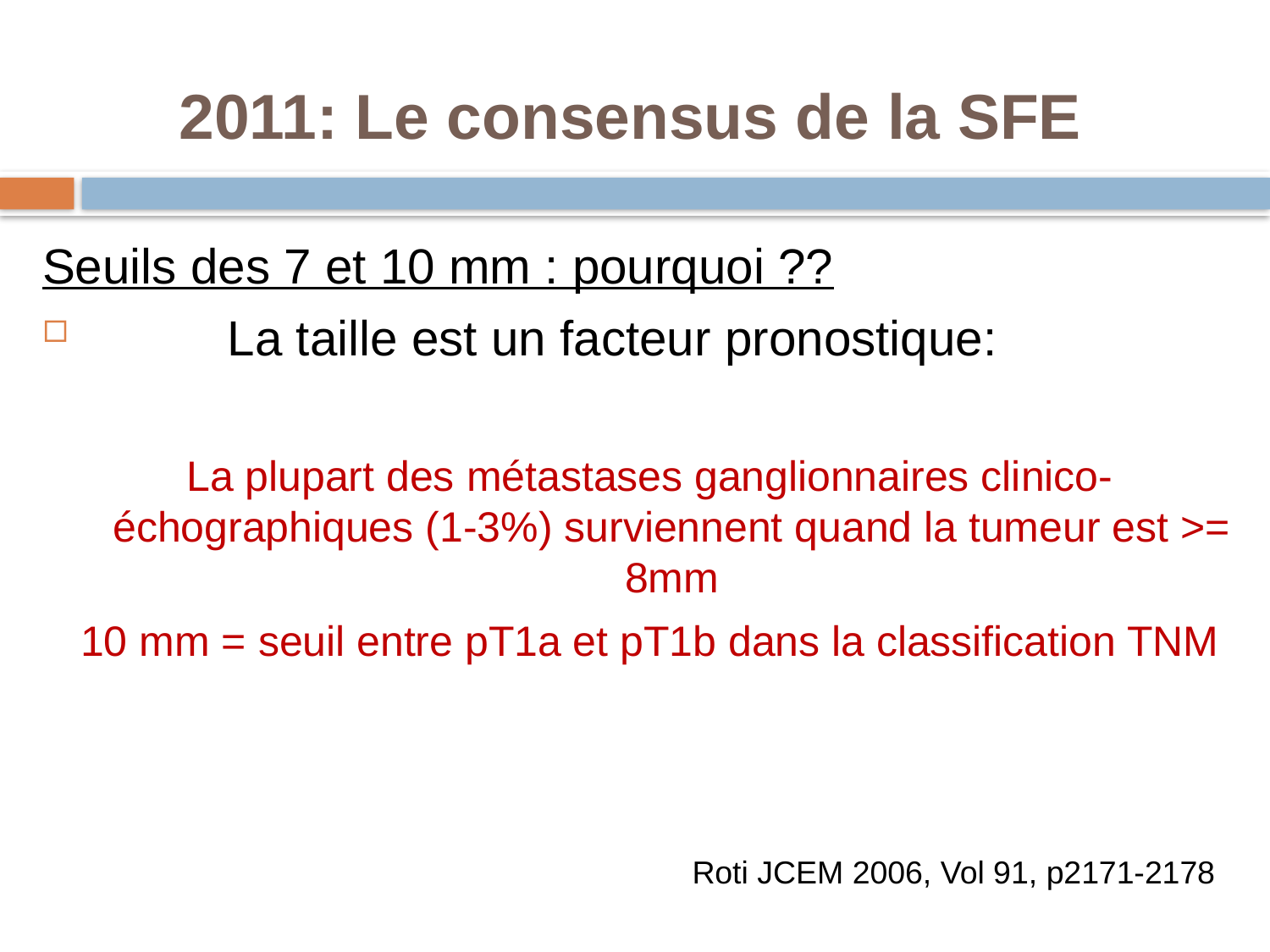

2011: Le consensus de la SFE
Seuils des 7 et 10 mm : pourquoi ??
	 La taille est un facteur pronostique:

La plupart des métastases ganglionnaires clinico-échographiques (1-3%) surviennent quand la tumeur est >= 8mm
10 mm = seuil entre pT1a et pT1b dans la classification TNM

Roti JCEM 2006, Vol 91, p2171-2178